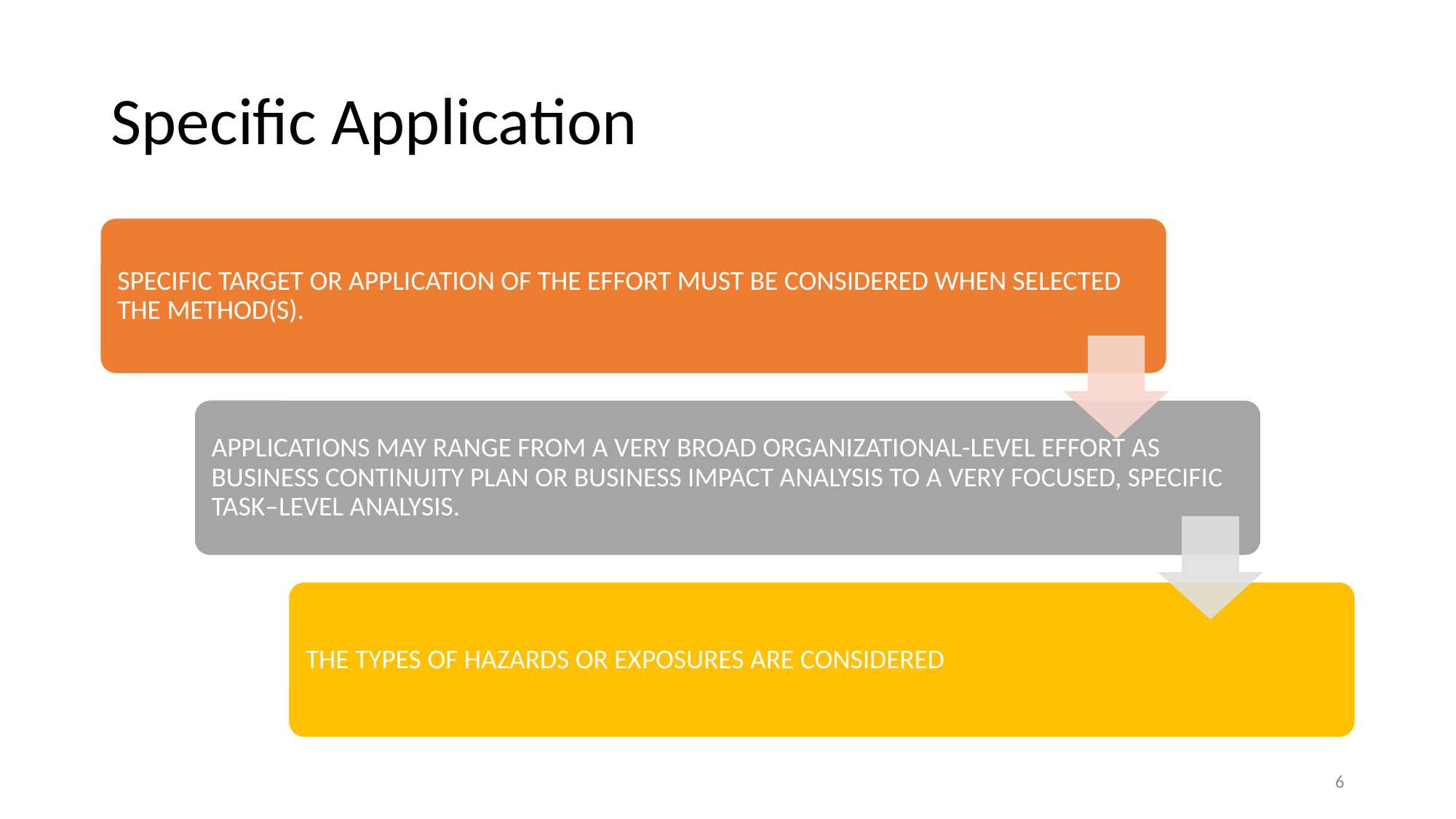

# Specific Application
Specific target or application of the effort must be considered when selected the method(s).
Applications may range from a very broad organizational-level effort as business continuity plan or business impact analysis to a very focused, specific task–level analysis.
The types of hazards or exposures are considered

6